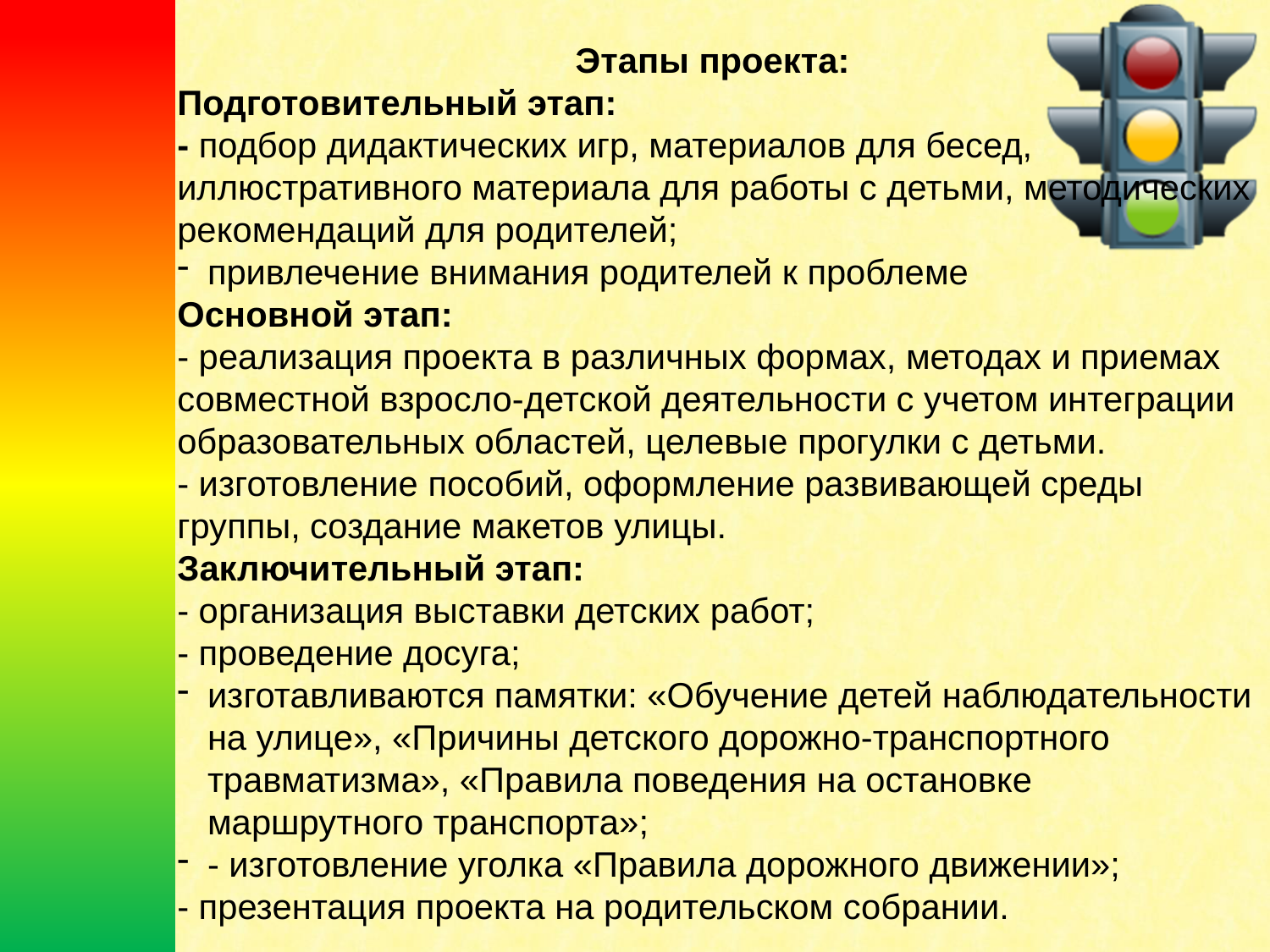

Этапы проекта:
Подготовительный этап:
- подбор дидактических игр, материалов для бесед, иллюстративного материала для работы с детьми, методических рекомендаций для родителей;
привлечение внимания родителей к проблеме
Основной этап:
- реализация проекта в различных формах, методах и приемах совместной взросло-детской деятельности с учетом интеграции образовательных областей, целевые прогулки с детьми.
- изготовление пособий, оформление развивающей среды группы, создание макетов улицы.
Заключительный этап:
- организация выставки детских работ;
- проведение досуга;
изготавливаются памятки: «Обучение детей наблюдательности на улице», «Причины детского дорожно-транспортного травматизма», «Правила поведения на остановке маршрутного транспорта»;
- изготовление уголка «Правила дорожного движении»;
- презентация проекта на родительском собрании.